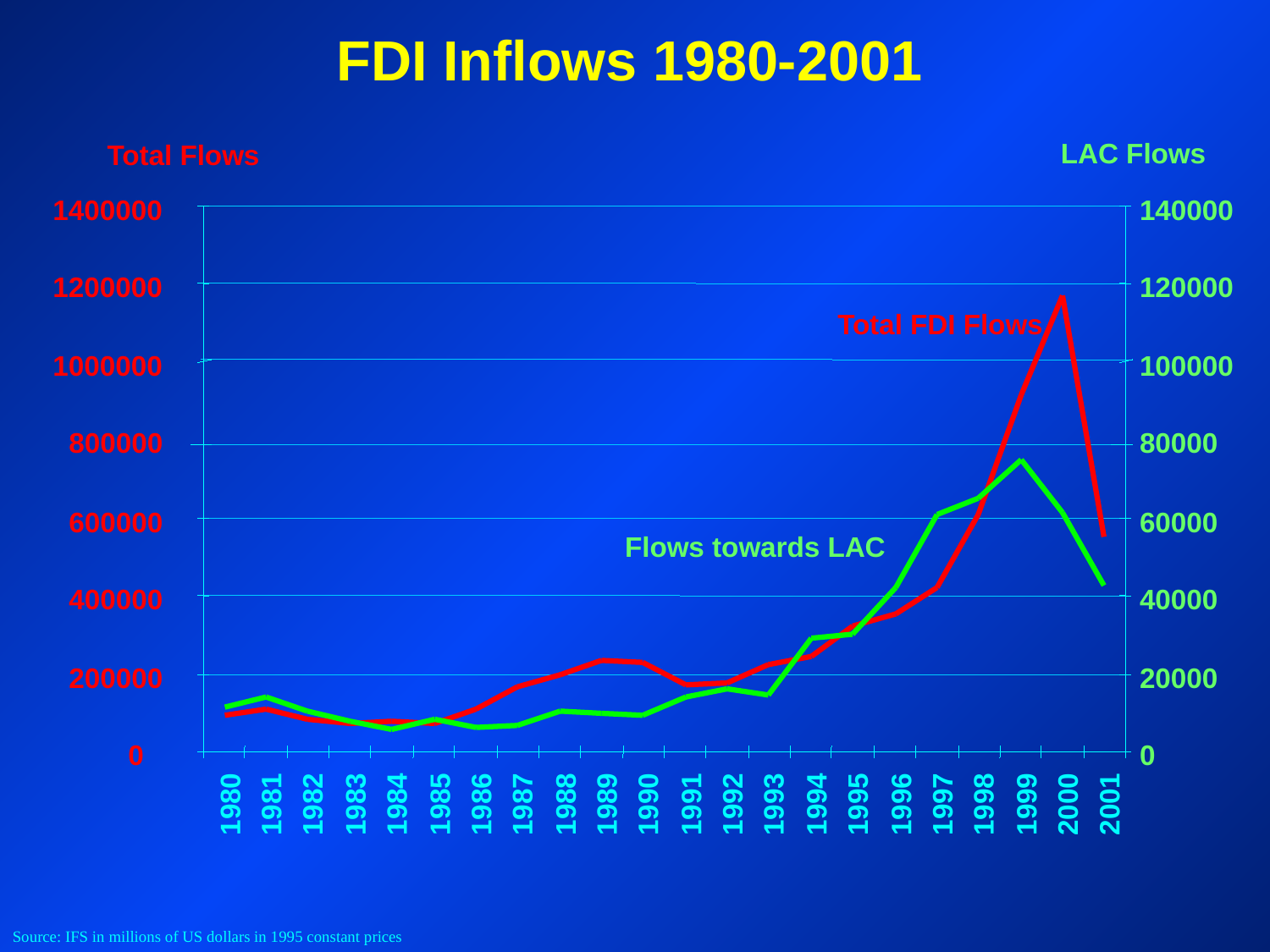

# FDI Inflows 1980-2001
LAC Flows
Total Flows
1400000
140000

1200000
120000

Total FDI Flows
1000000
100000

800000
80000

600000
60000

Flows towards LAC
400000
40000

200000

20000

0
0

1980
1981
1982
1983
1984
1985
1986
1987
1988
1989
1990
1991
1992
1993
1994
1995
1996
1997
1998
1999
2000
2001
Source: IFS in millions of US dollars in 1995 constant prices